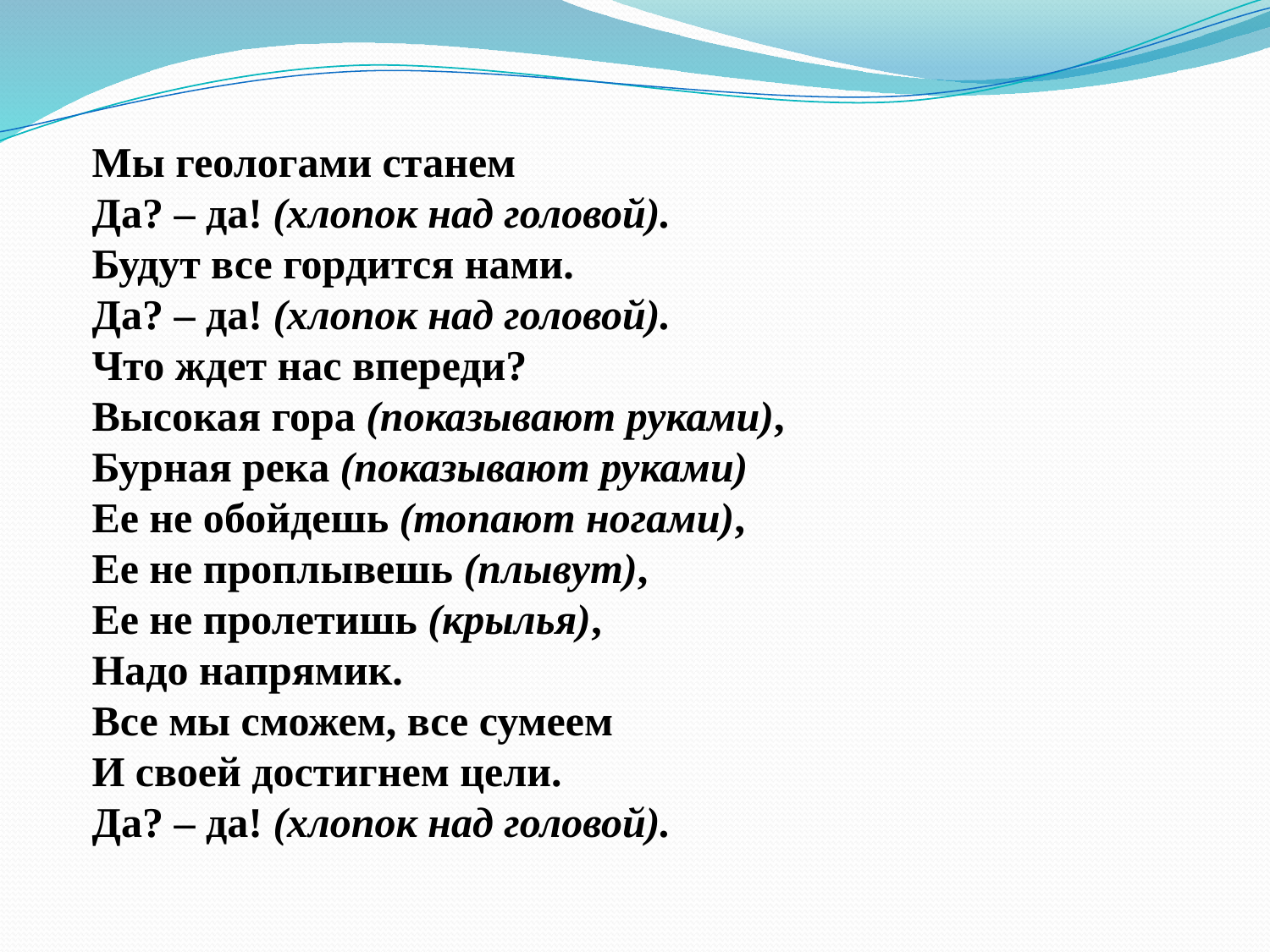

Мы геологами станем
Да? – да! (хлопок над головой).
Будут все гордится нами.
Да? – да! (хлопок над головой).
Что ждет нас впереди?
Высокая гора (показывают руками),
Бурная река (показывают руками)
Ее не обойдешь (топают ногами),
Ее не проплывешь (плывут),
Ее не пролетишь (крылья),
Надо напрямик.
Все мы сможем, все сумеем
И своей достигнем цели.
Да? – да! (хлопок над головой).